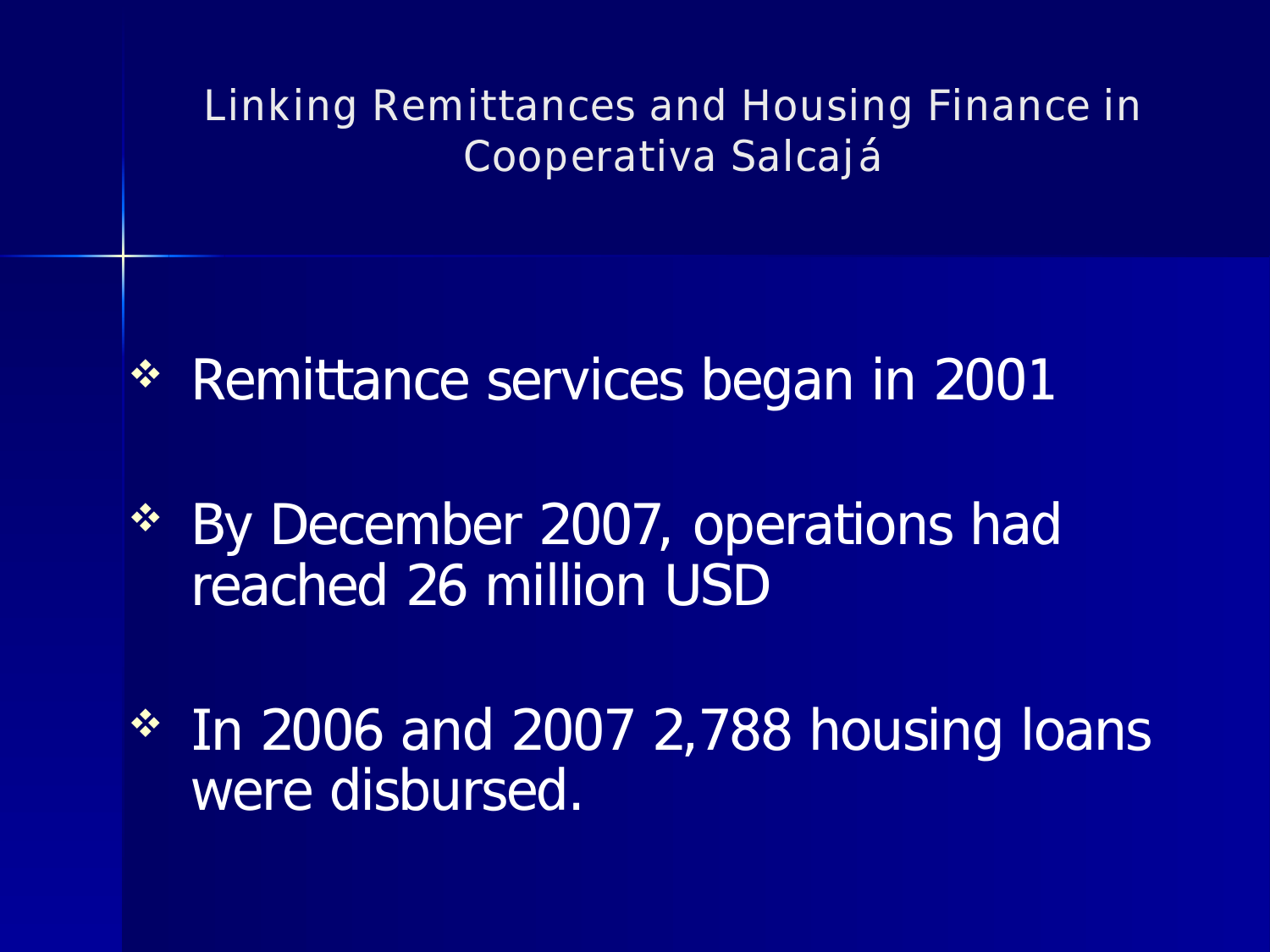

# Linking Remittances and Housing Finance in Cooperativa Salcajá

Remittance services began in 2001

By December 2007, operations had reached 26 million USD

In 2006 and 2007 2,788 housing loans were disbursed.